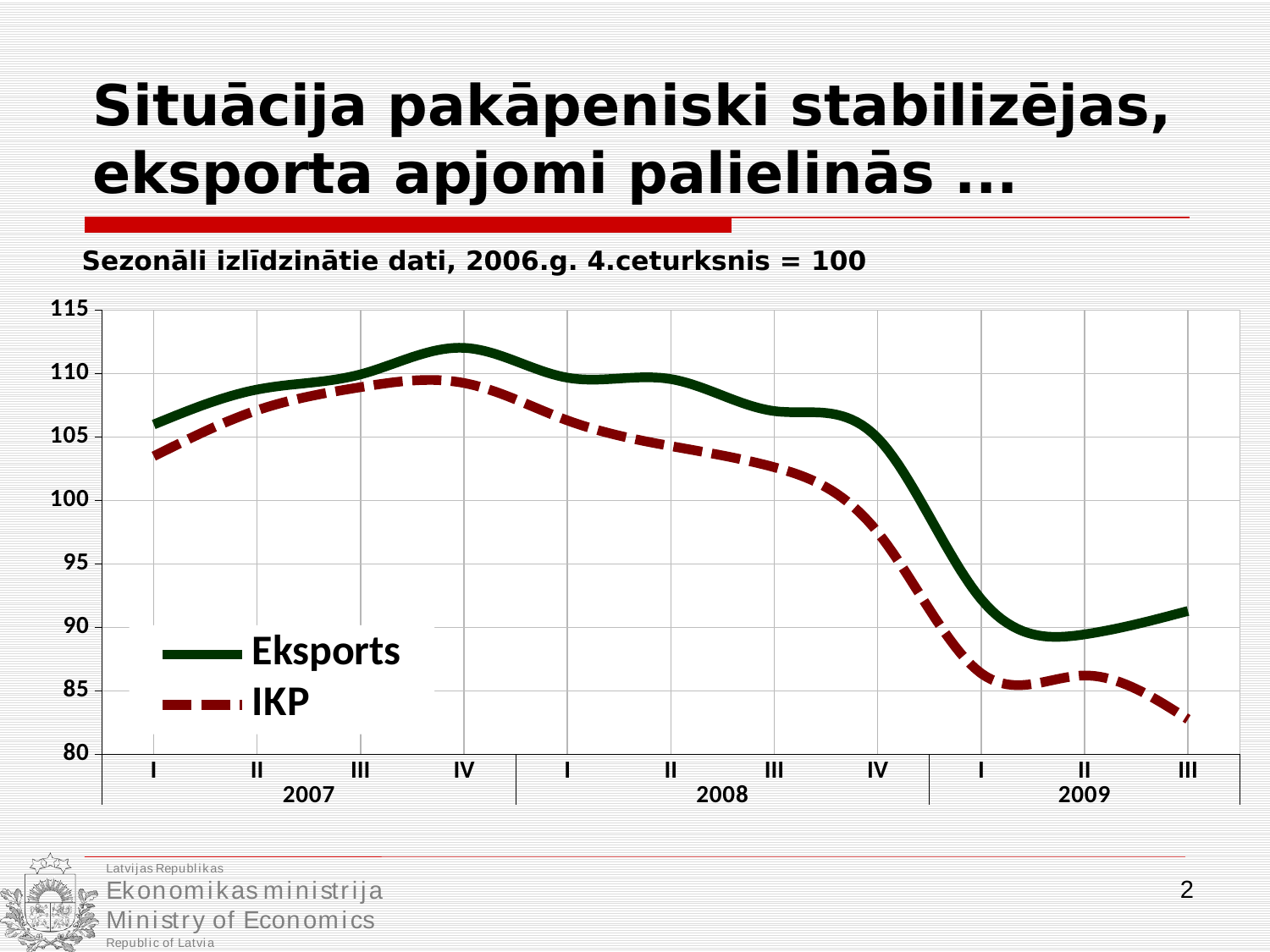

# Situācija pakāpeniski stabilizējas, eksporta apjomi palielinās ...
Sezonāli izlīdzinātie dati, 2006.g. 4.ceturksnis = 100

### Chart

| Category | Eksports | IKP |
|---|---|---|
| I | 106.0 | 103.5 |
| II | 108.756 | 107.12249999999995 |
| III | 109.952316 | 108.94358249999996 |
| IV | 112.04141000399999 | 109.27041324749995 |
| I | 109.68854039391593 | 106.3201120898175 |
| II | 109.57885185352194 | 104.30002996011098 |
| III | 107.05853826089101 | 102.63122948074924 |
| IV | 104.91736749567333 | 97.49966800671167 |
| I | 92.22236602869673 | 86.38470585394649 |
| II | 89.45569504783587 | 86.21193644223867 |
| III | 91.3 | 82.7634589845491 |
2